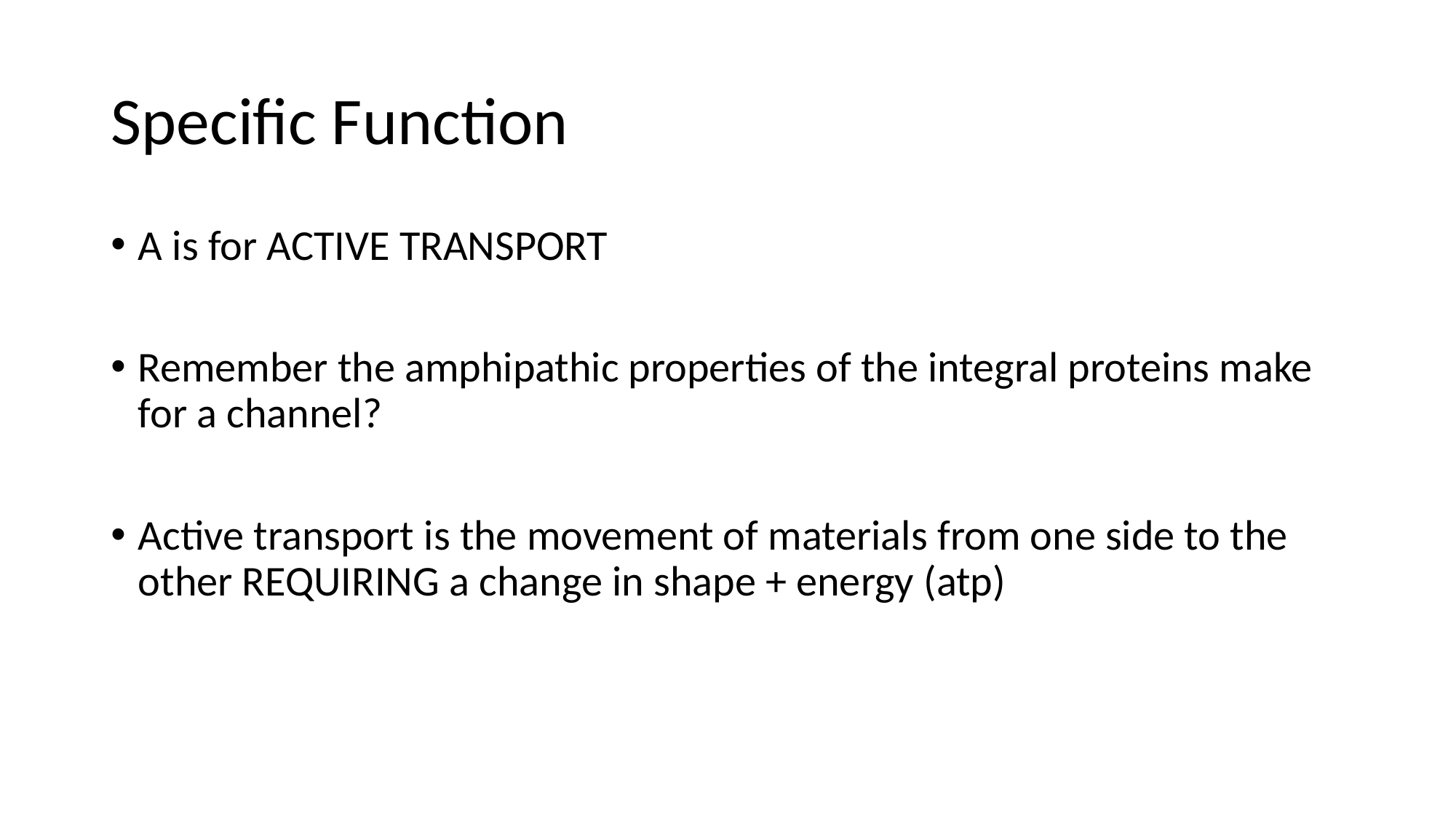

# Specific Function
A is for ACTIVE TRANSPORT

Remember the amphipathic properties of the integral proteins make for a channel?

Active transport is the movement of materials from one side to the other REQUIRING a change in shape + energy (atp)